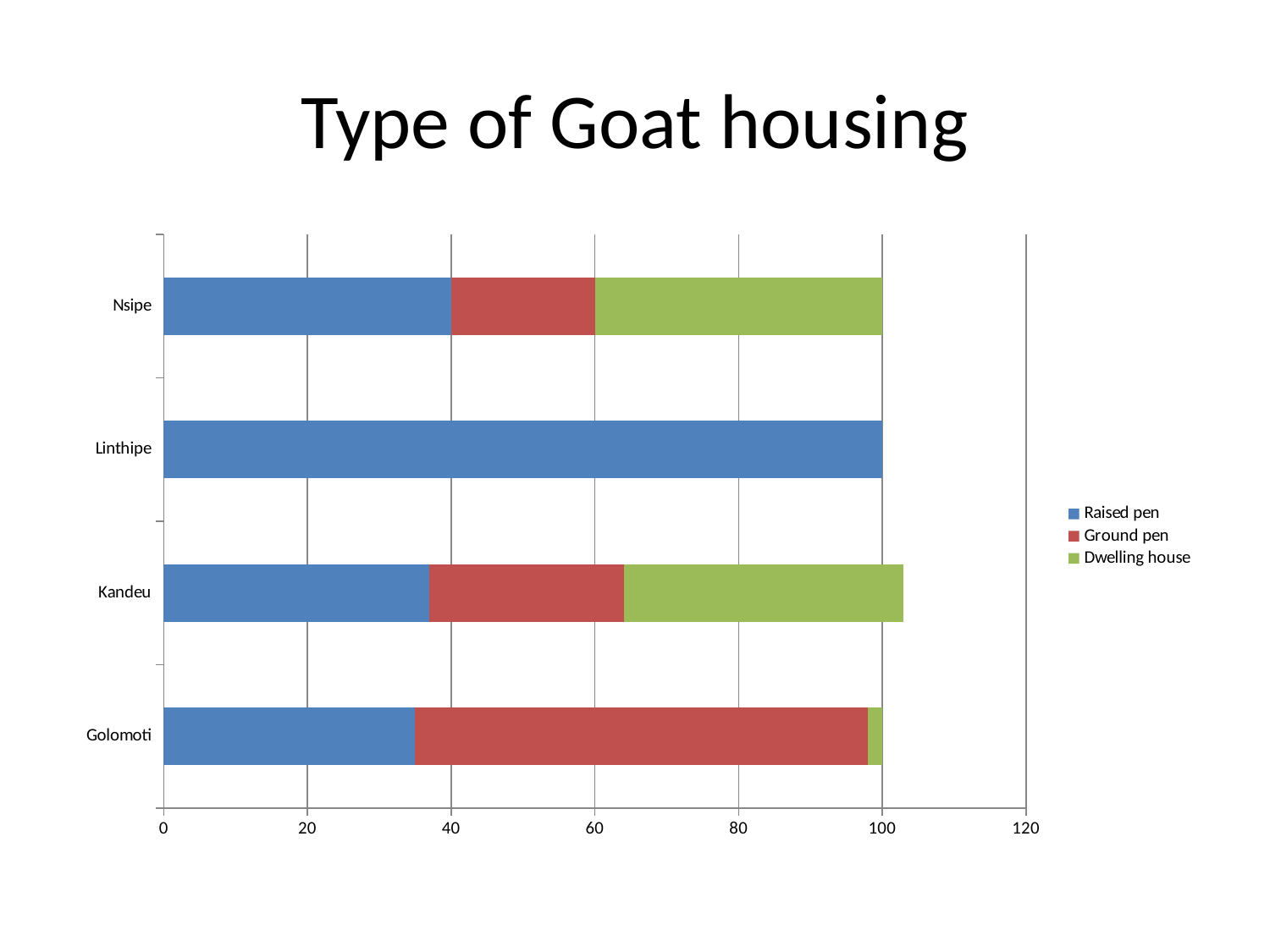

# Type of Goat housing

### Chart

| Category | Raised pen | Ground pen | Dwelling house |
|---|---|---|---|
| Golomoti | 35.0 | 63.0 | 2.0 |
| Kandeu | 37.0 | 27.0 | 39.0 |
| Linthipe | 100.0 | 0.0 | 0.0 |
| Nsipe | 40.0 | 20.0 | 40.0 |